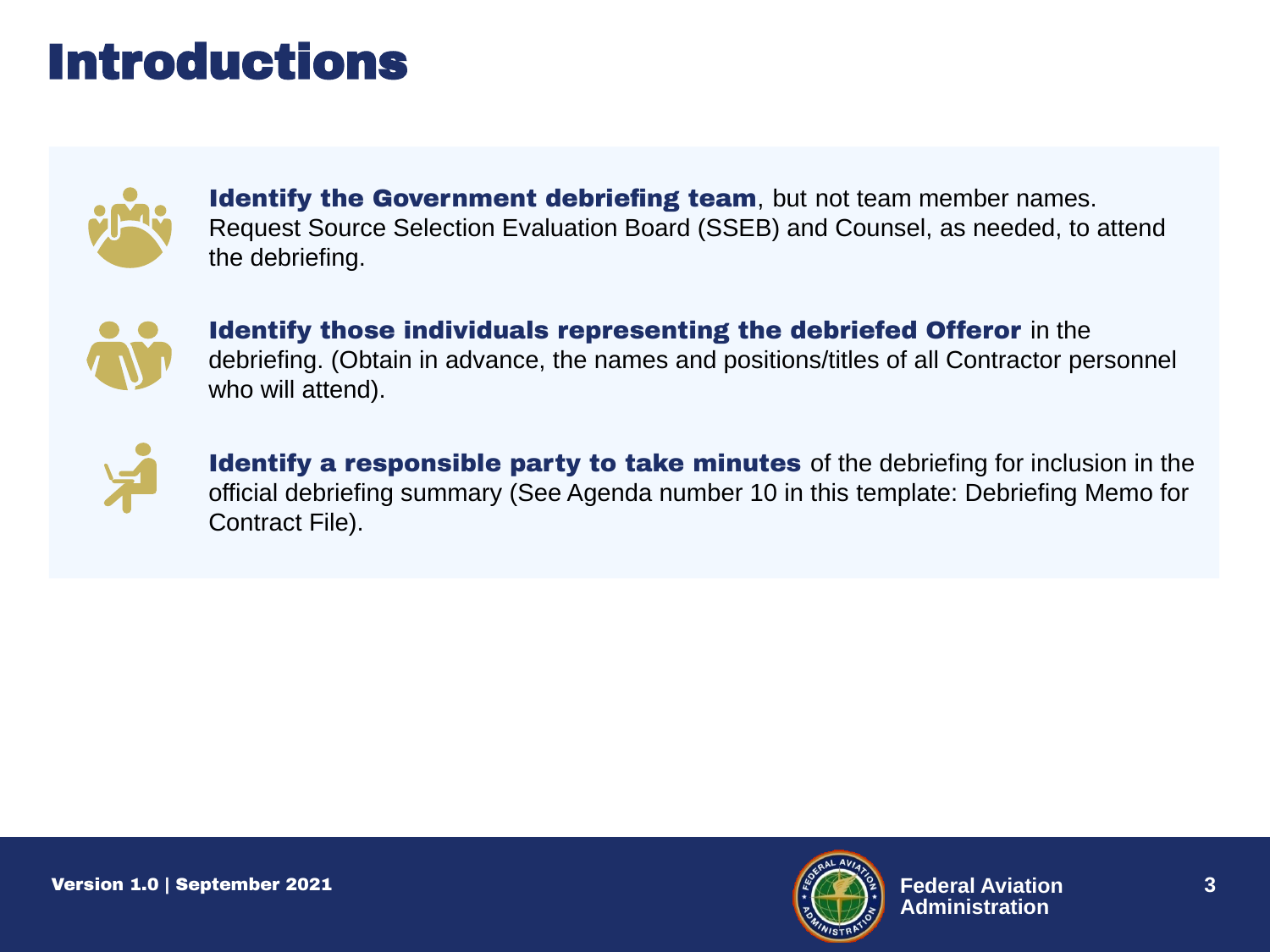

Introductions

Identify the Government debriefing team, but not team member names. Request Source Selection Evaluation Board (SSEB) and Counsel, as needed, to attend the debriefing.

Identify those individuals representing the debriefed Offeror in the debriefing. (Obtain in advance, the names and positions/titles of all Contractor personnel who will attend).

Identify a responsible party to take minutes of the debriefing for inclusion in the official debriefing summary (See Agenda number 10 in this template: Debriefing Memo for Contract File).

Version 1.0 | September 2021